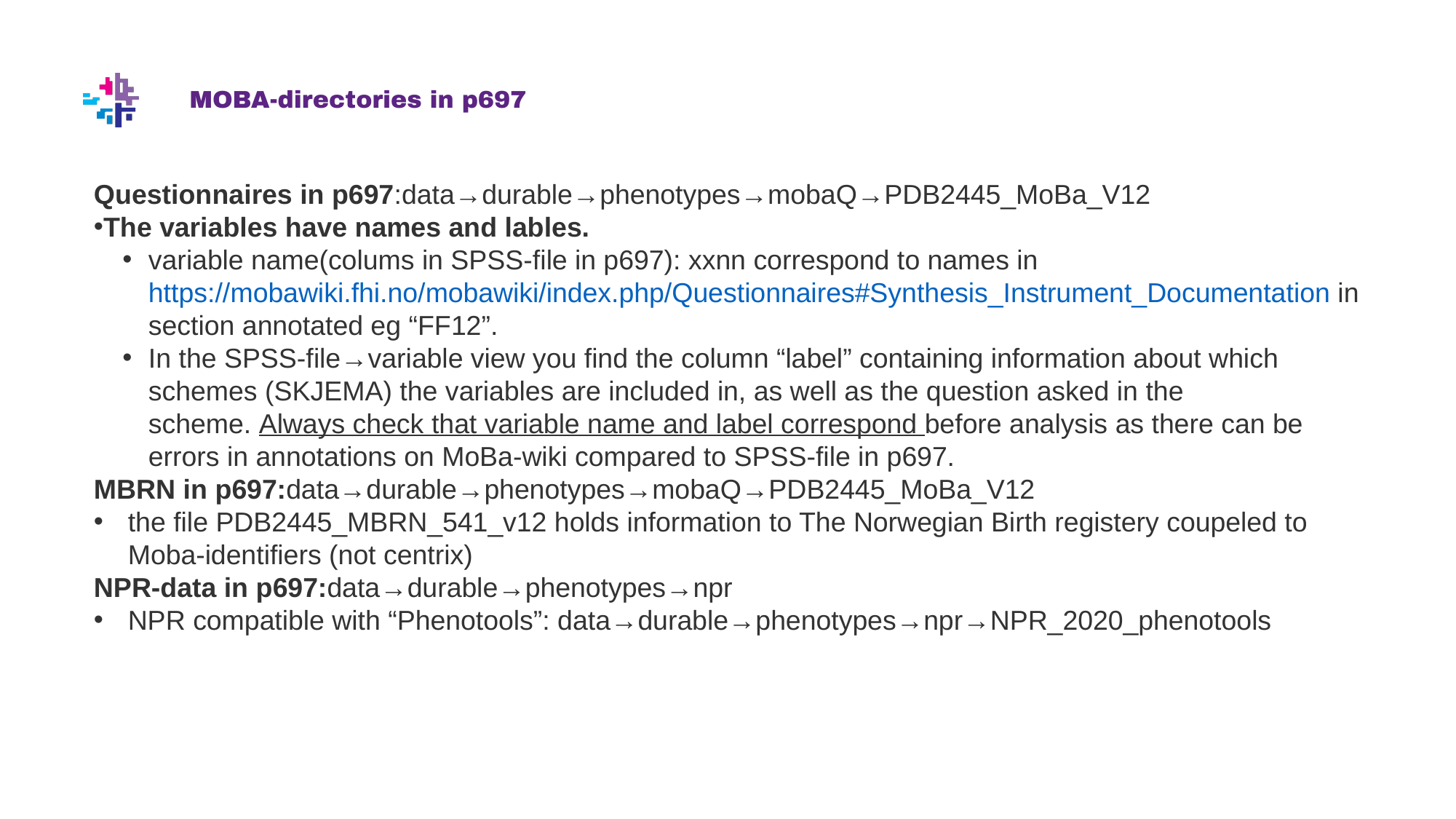

# MOBA-directories in p697
Questionnaires in p697:data→durable→phenotypes→mobaQ→PDB2445_MoBa_V12
The variables have names and lables.
variable name(colums in SPSS-file in p697): xxnn correspond to names in https://mobawiki.fhi.no/mobawiki/index.php/Questionnaires#Synthesis_Instrument_Documentation in section annotated eg “FF12”.
In the SPSS-file→variable view you find the column “label” containing information about which schemes (SKJEMA) the variables are included in, as well as the question asked in the scheme. Always check that variable name and label correspond before analysis as there can be errors in annotations on MoBa-wiki compared to SPSS-file in p697.
MBRN in p697:data→durable→phenotypes→mobaQ→PDB2445_MoBa_V12
the file PDB2445_MBRN_541_v12 holds information to The Norwegian Birth registery coupeled to Moba-identifiers (not centrix)
NPR-data in p697:data→durable→phenotypes→npr
NPR compatible with “Phenotools”: data→durable→phenotypes→npr→NPR_2020_phenotools